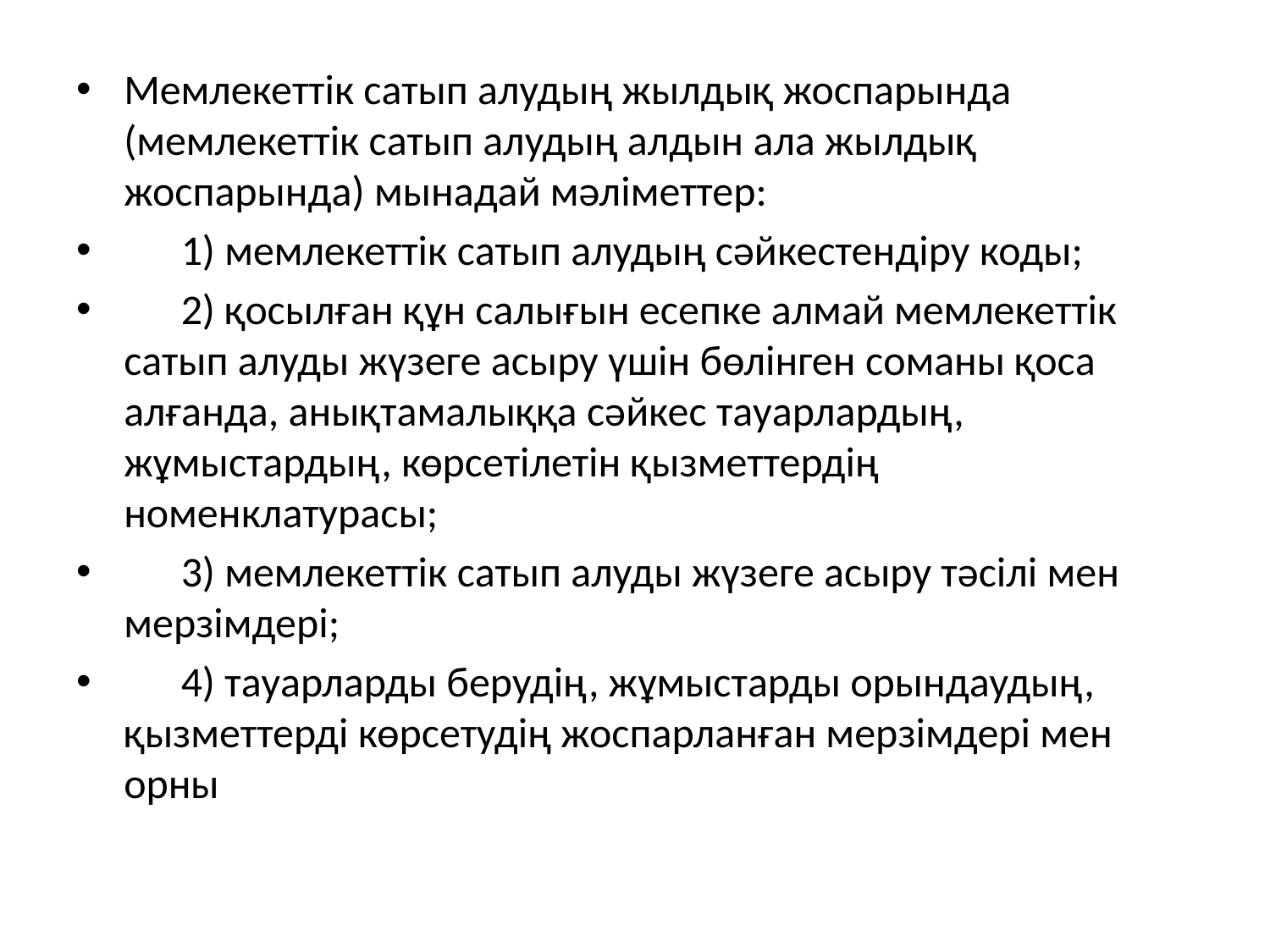

Мемлекеттік сатып алудың жылдық жоспарында (мемлекеттік сатып алудың алдын ала жылдық жоспарында) мынадай мәліметтер:
      1) мемлекеттік сатып алудың сәйкестендіру коды;
      2) қосылған құн салығын есепке алмай мемлекеттік сатып алуды жүзеге асыру үшін бөлінген соманы қоса алғанда, анықтамалыққа сәйкес тауарлардың, жұмыстардың, көрсетілетін қызметтердің номенклатурасы;
      3) мемлекеттік сатып алуды жүзеге асыру тәсілі мен мерзімдері;
      4) тауарларды берудің, жұмыстарды орындаудың, қызметтерді көрсетудің жоспарланған мерзімдері мен орны